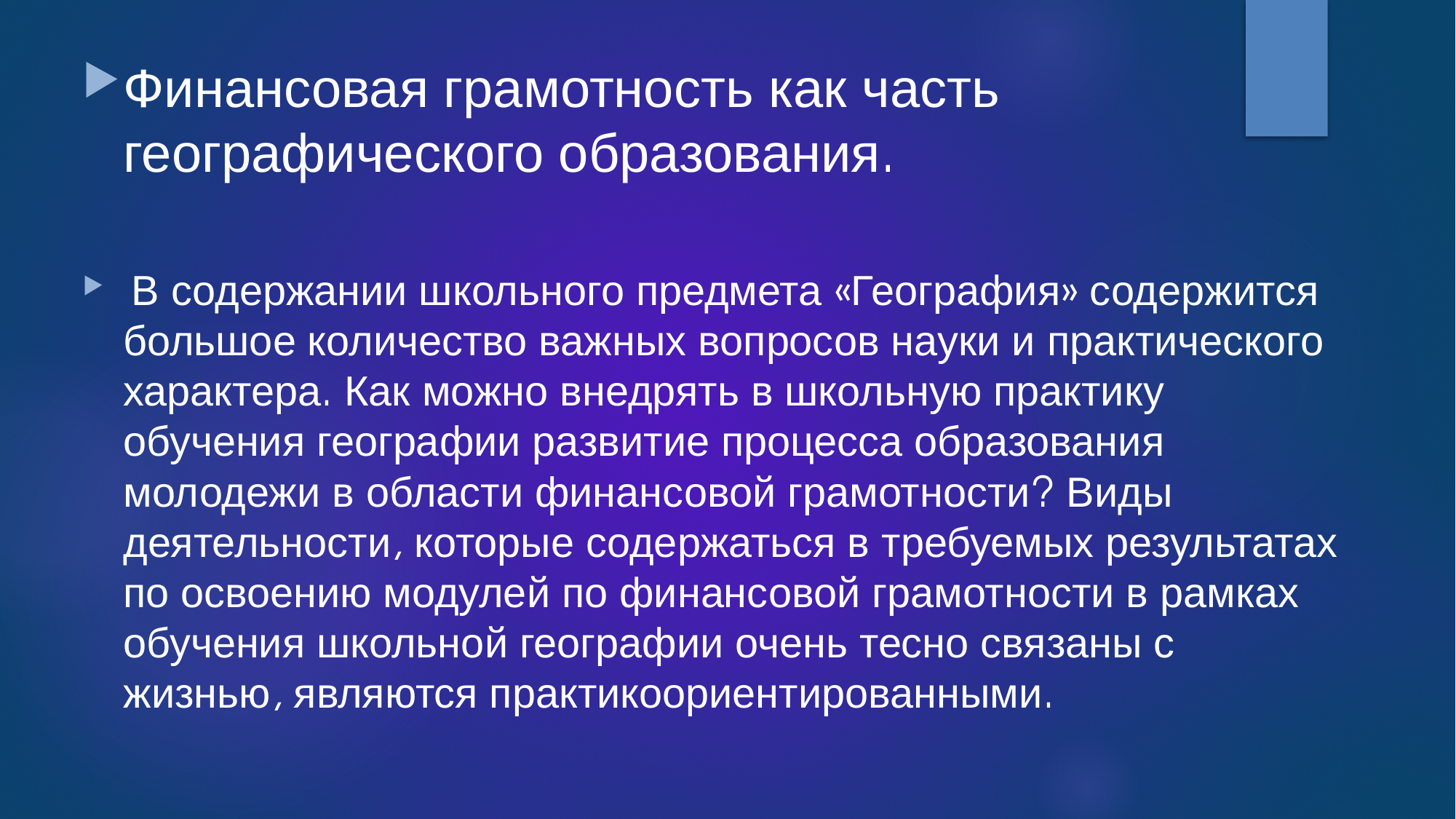

#
Финансовая грамотность как часть географического образования.

 В содержании школьного предмета «География» содержится большое количество важных вопросов науки и практического характера. Как можно внедрять в школьную практику обучения географии развитие процесса образования молодежи в области финансовой грамотности? Виды деятельности, которые содержаться в требуемых результатах по освоению модулей по финансовой грамотности в рамках обучения школьной географии очень тесно связаны с жизнью, являются практикоориентированными.